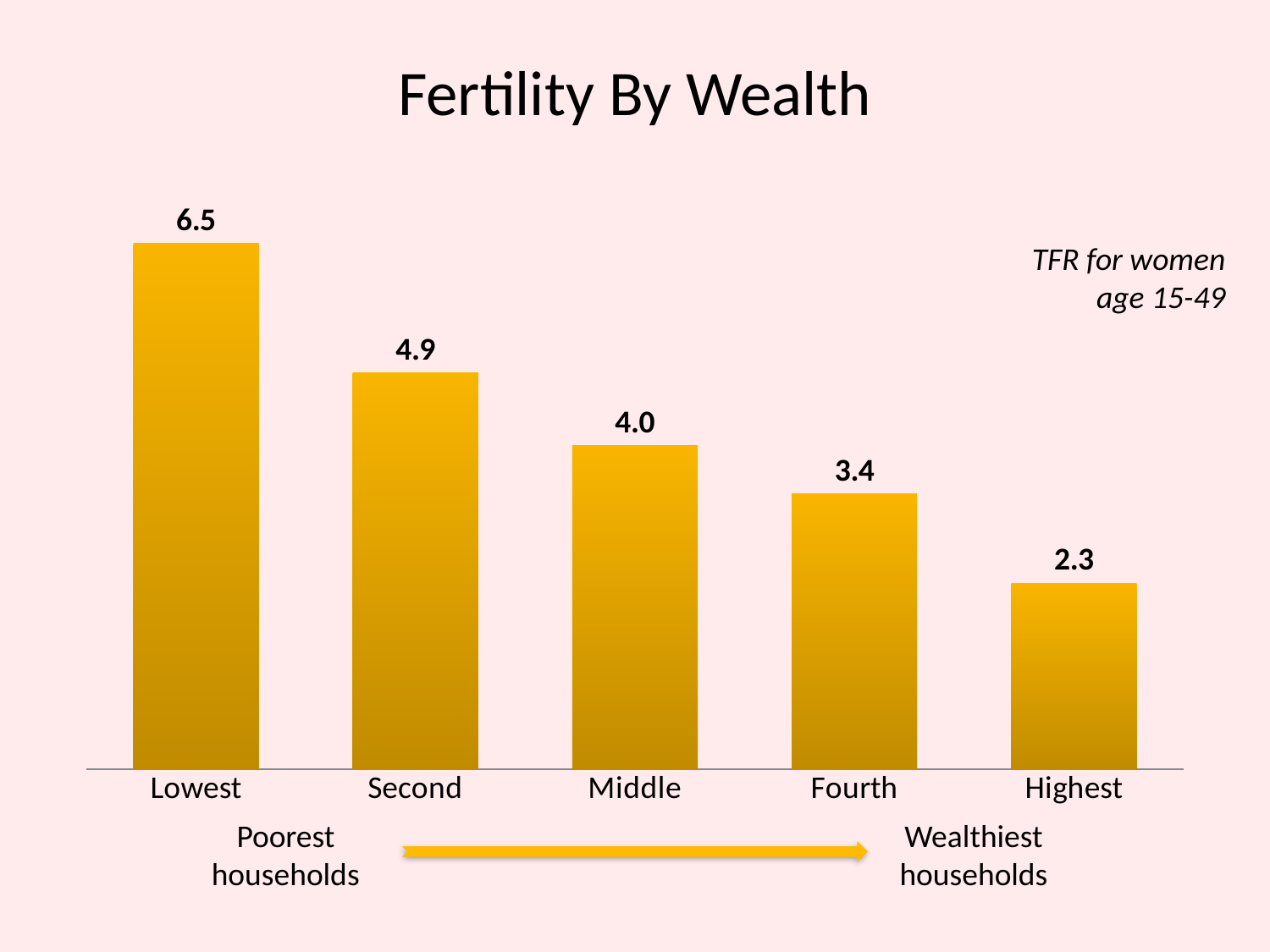

# Fertility By Wealth

### Chart

| Category | Series 1 |
|---|---|
| Lowest | 6.5 |
| Second | 4.9 |
| Middle | 4.0 |
| Fourth | 3.4 |
| Highest | 2.3 |
TFR for women age 15-49
Poorest households
Wealthiest households